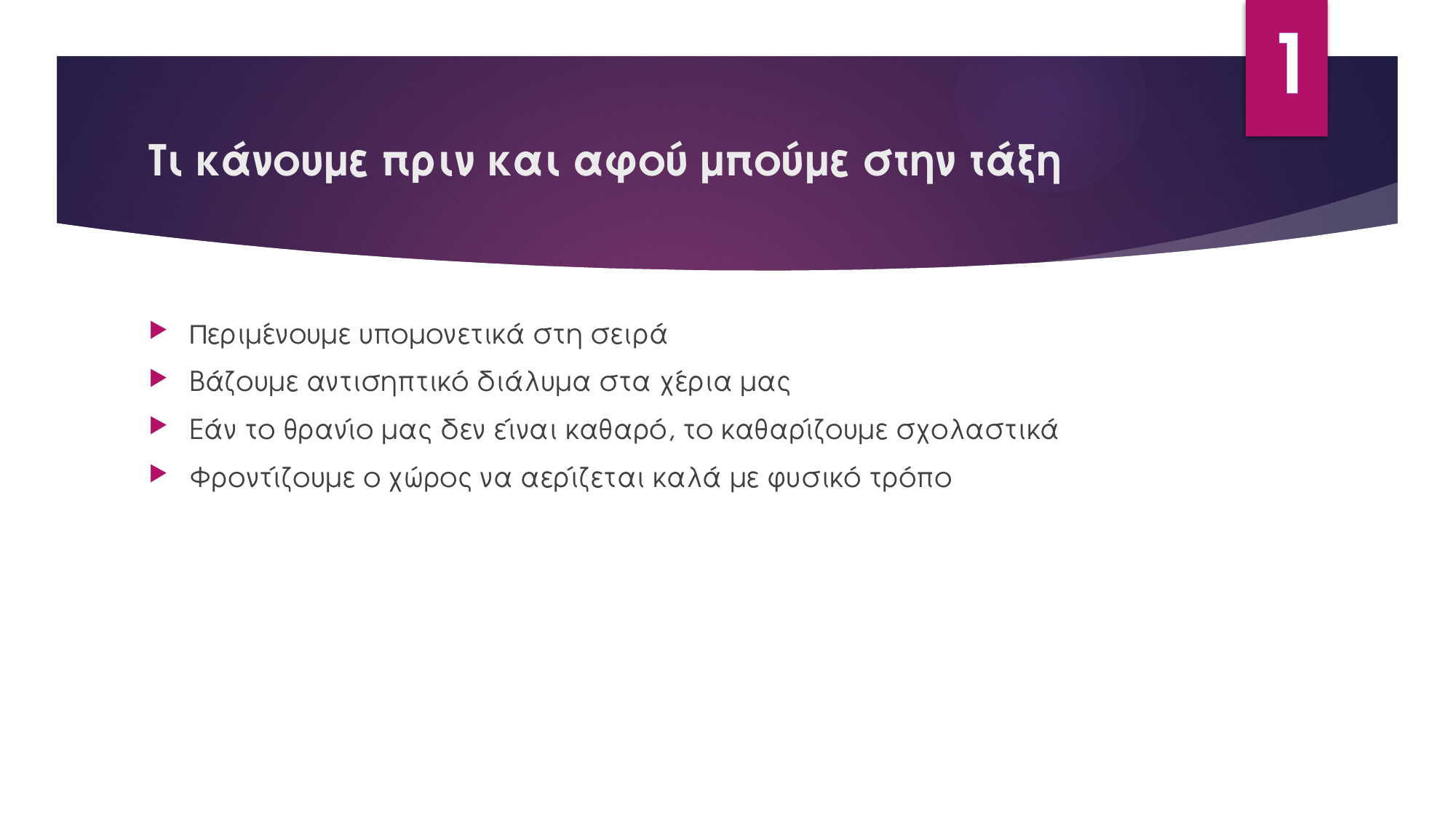

1
# Τι κάνουμε πριν και αφού μπούμε στην τάξη
Περιμένουμε υπομονετικά στη σειρά
Βάζουμε αντισηπτικό διάλυμα στα χέρια μας
Εάν το θρανίο μας δεν είναι καθαρό, το καθαρίζουμε σχολαστικά
Φροντίζουμε ο χώρος να αερίζεται καλά με φυσικό τρόπο